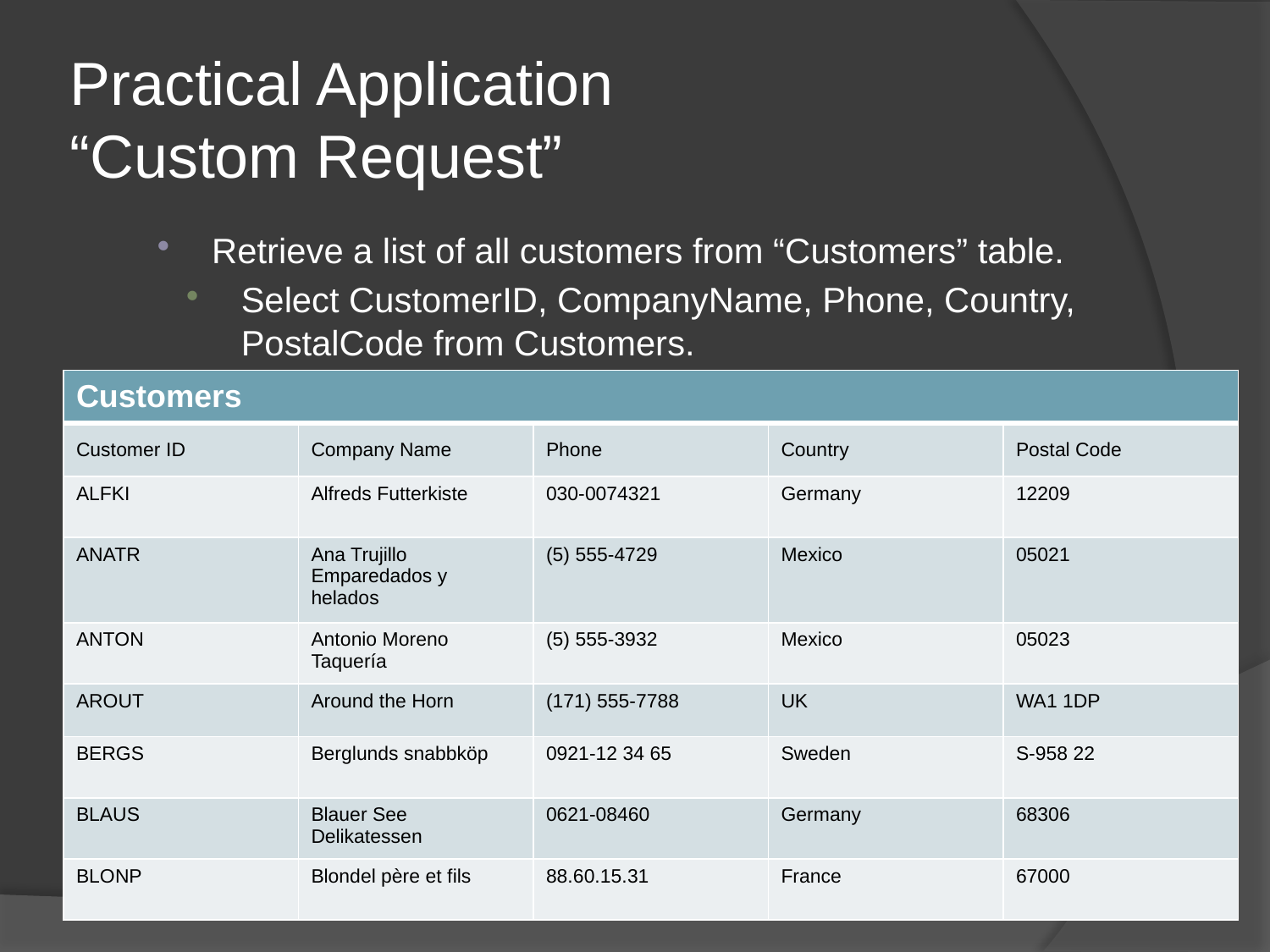

# Practical Application “Custom Request”
Retrieve a list of all customers from “Customers” table.
Select CustomerID, CompanyName, Phone, Country, PostalCode from Customers.

| Customers |  |  |  |  |
| --- | --- | --- | --- | --- |
| Customer ID | Company Name | Phone | Country | Postal Code |
| ALFKI | Alfreds Futterkiste | 030-0074321 | Germany | 12209 |
| ANATR | Ana Trujillo Emparedados y helados | (5) 555-4729 | Mexico | 05021 |
| ANTON | Antonio Moreno Taquería | (5) 555-3932 | Mexico | 05023 |
| AROUT | Around the Horn | (171) 555-7788 | UK | WA1 1DP |
| BERGS | Berglunds snabbköp | 0921-12 34 65 | Sweden | S-958 22 |
| BLAUS | Blauer See Delikatessen | 0621-08460 | Germany | 68306 |
| BLONP | Blondel père et fils | 88.60.15.31 | France | 67000 |